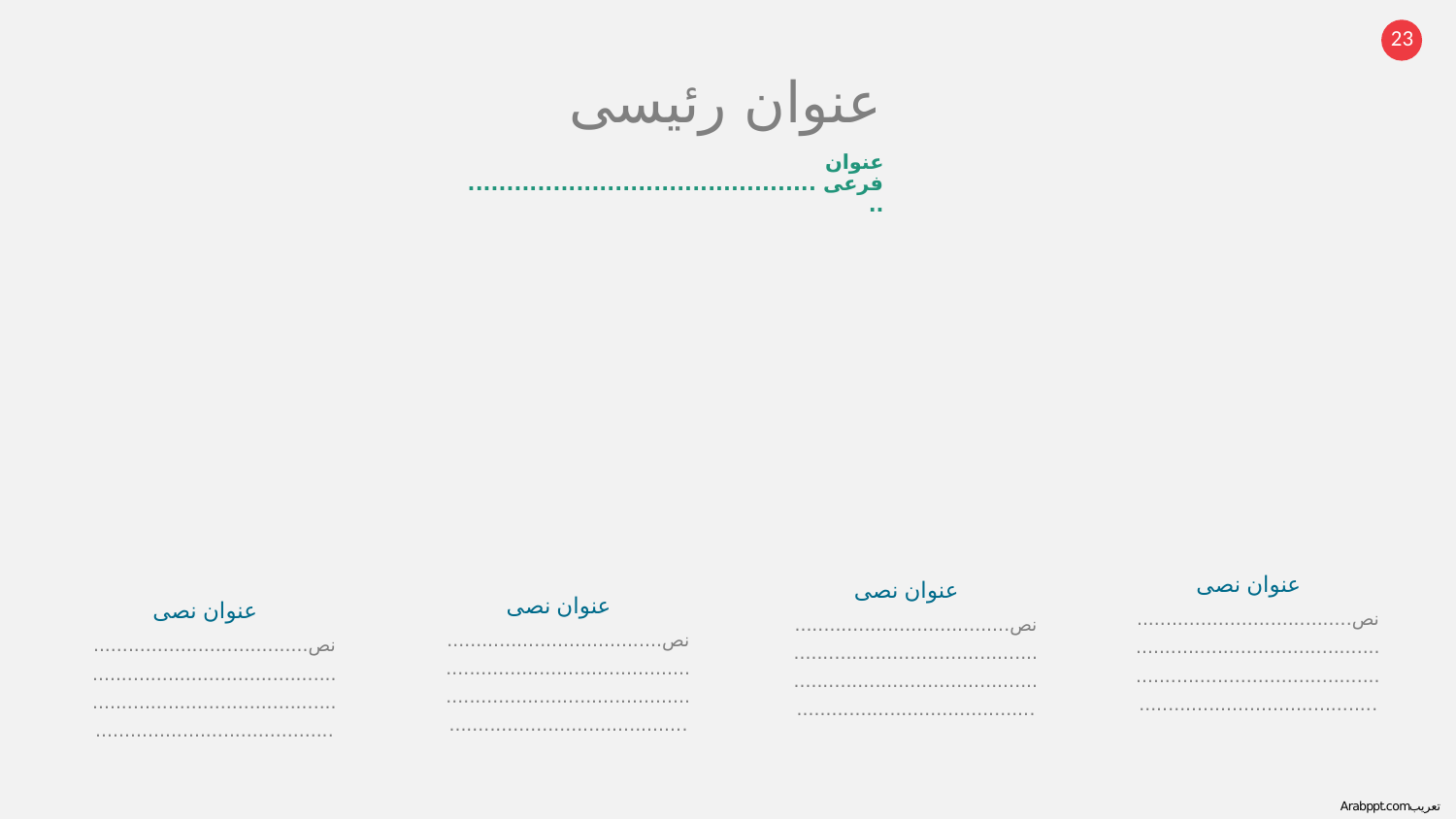

عنوان رئيسى
عنوان فرعى ...............................................

عنوان نصى
نص..................................................................................................................................................................
عنوان نصى
نص..................................................................................................................................................................
عنوان نصى
نص..................................................................................................................................................................
عنوان نصى
نص..................................................................................................................................................................